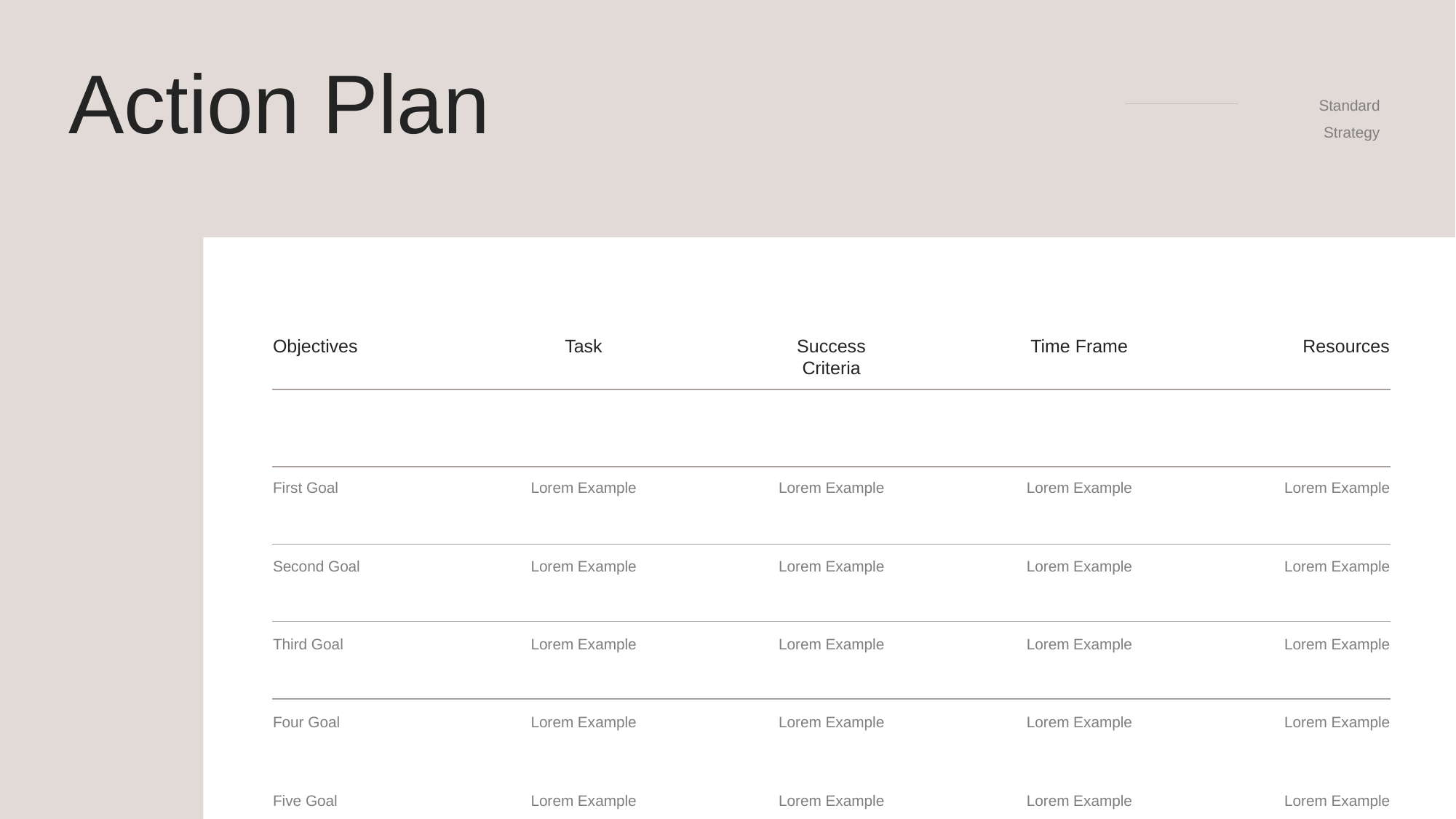

Action Plan
Standard Strategy
Objectives
Task
Success Criteria
Time Frame
Resources
First Goal
Second Goal
Third Goal
Four Goal
Five Goal
Lorem Example
Lorem Example
Lorem Example
Lorem Example
Lorem Example
Lorem Example
Lorem Example
Lorem Example
Lorem Example
Lorem Example
Lorem Example
Lorem Example
Lorem Example
Lorem Example
Lorem Example
Lorem Example
Lorem Example
Lorem Example
Lorem Example
Lorem Example